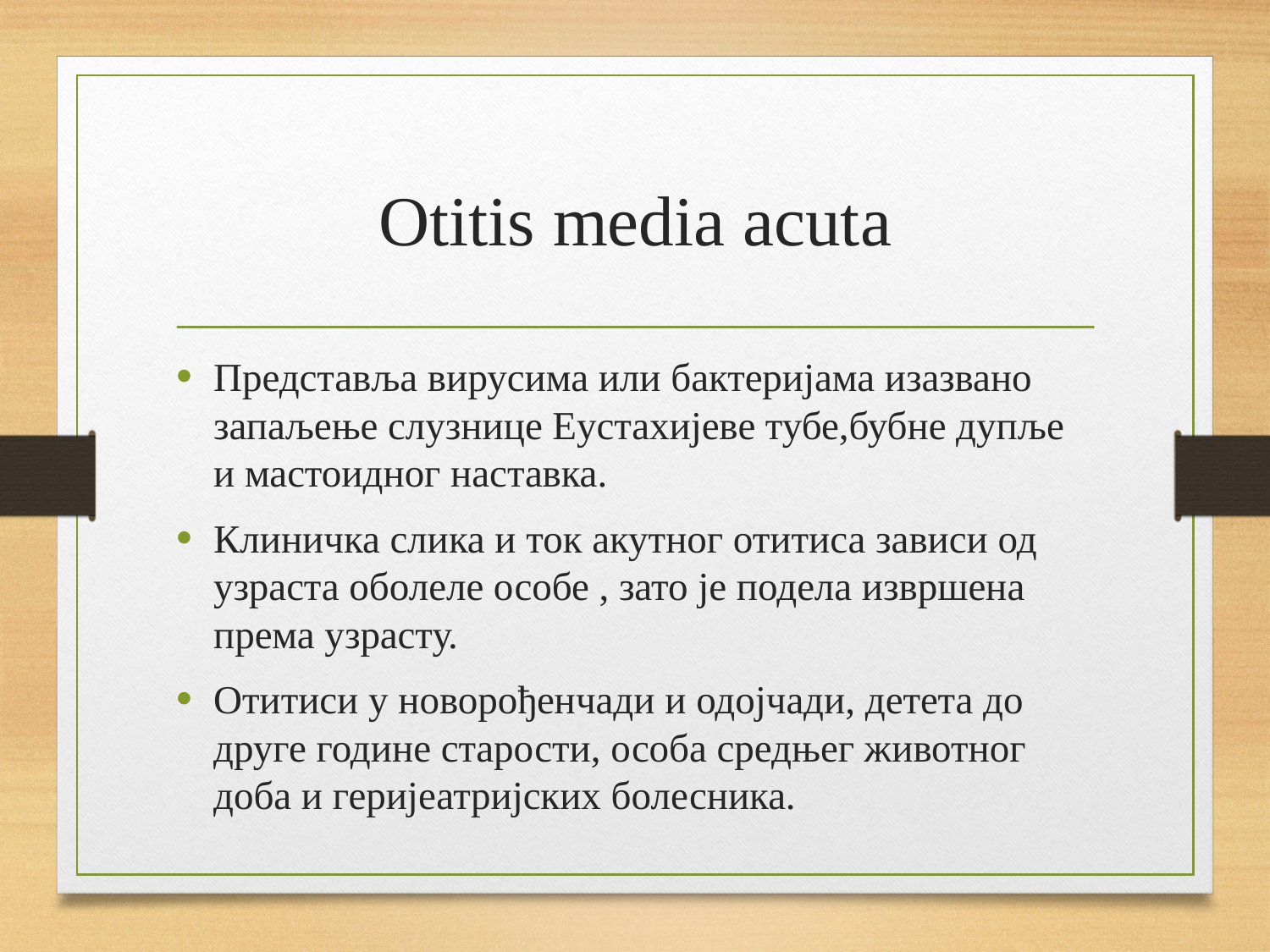

# Otitis media acuta
Представља вирусима или бактеријама изазвано запаљење слузнице Еустахијеве тубе,бубне дупље и мастоидног наставка.
Клиничка слика и ток акутног отитиса зависи од узраста оболеле особе , зато је подела извршена према узрасту.
Отитиси у новорођенчади и одојчади, детета до друге године старости, особа средњег животног доба и геријеатријских болесника.